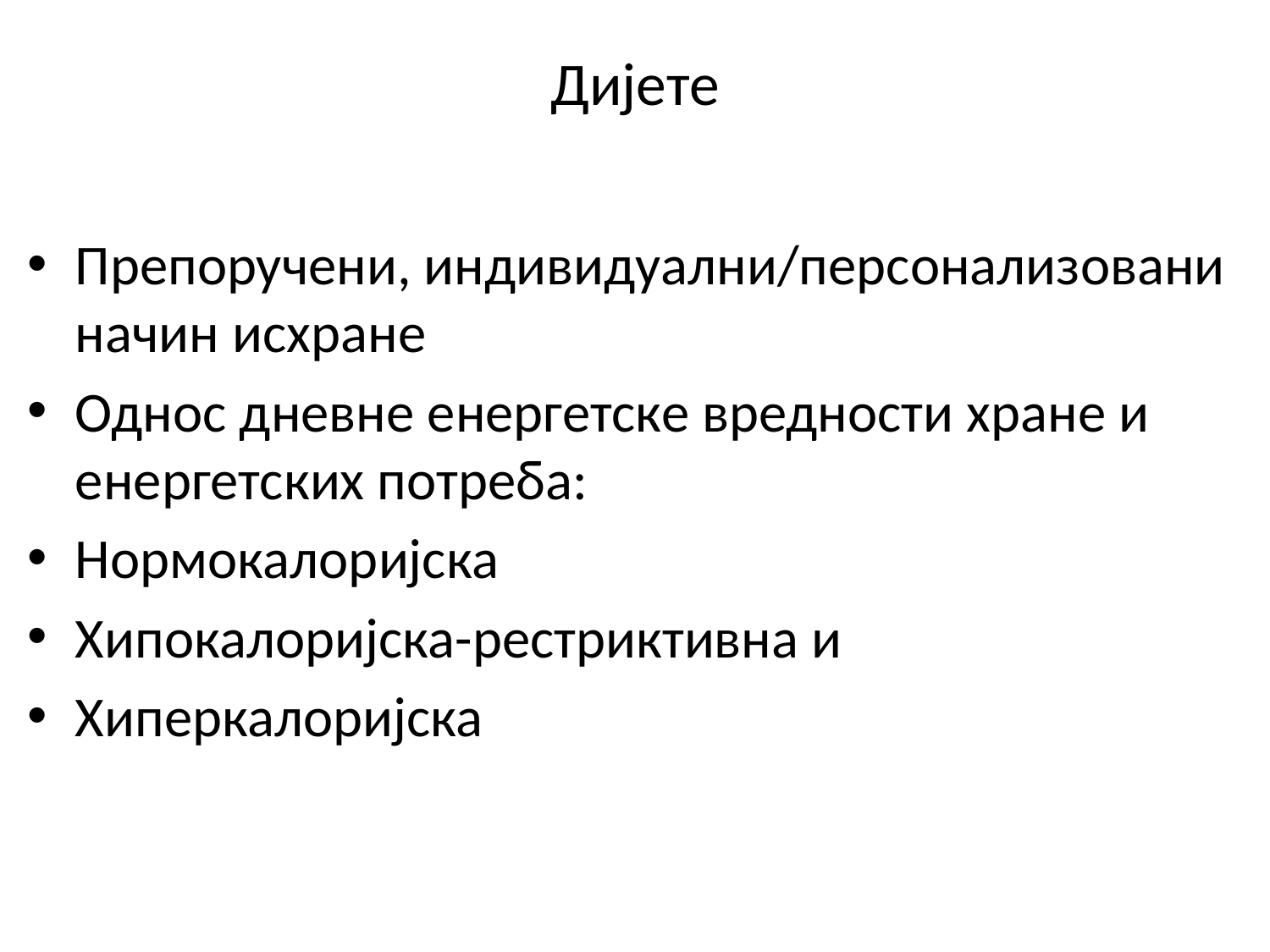

# Дијете
Препоручени, индивидуални/персонализовани начин исхране
Однос дневне енергетске вредности хране и енергетских потреба:
Нормокалоријска
Хипокалоријска-рестриктивна и
Хиперкалоријска